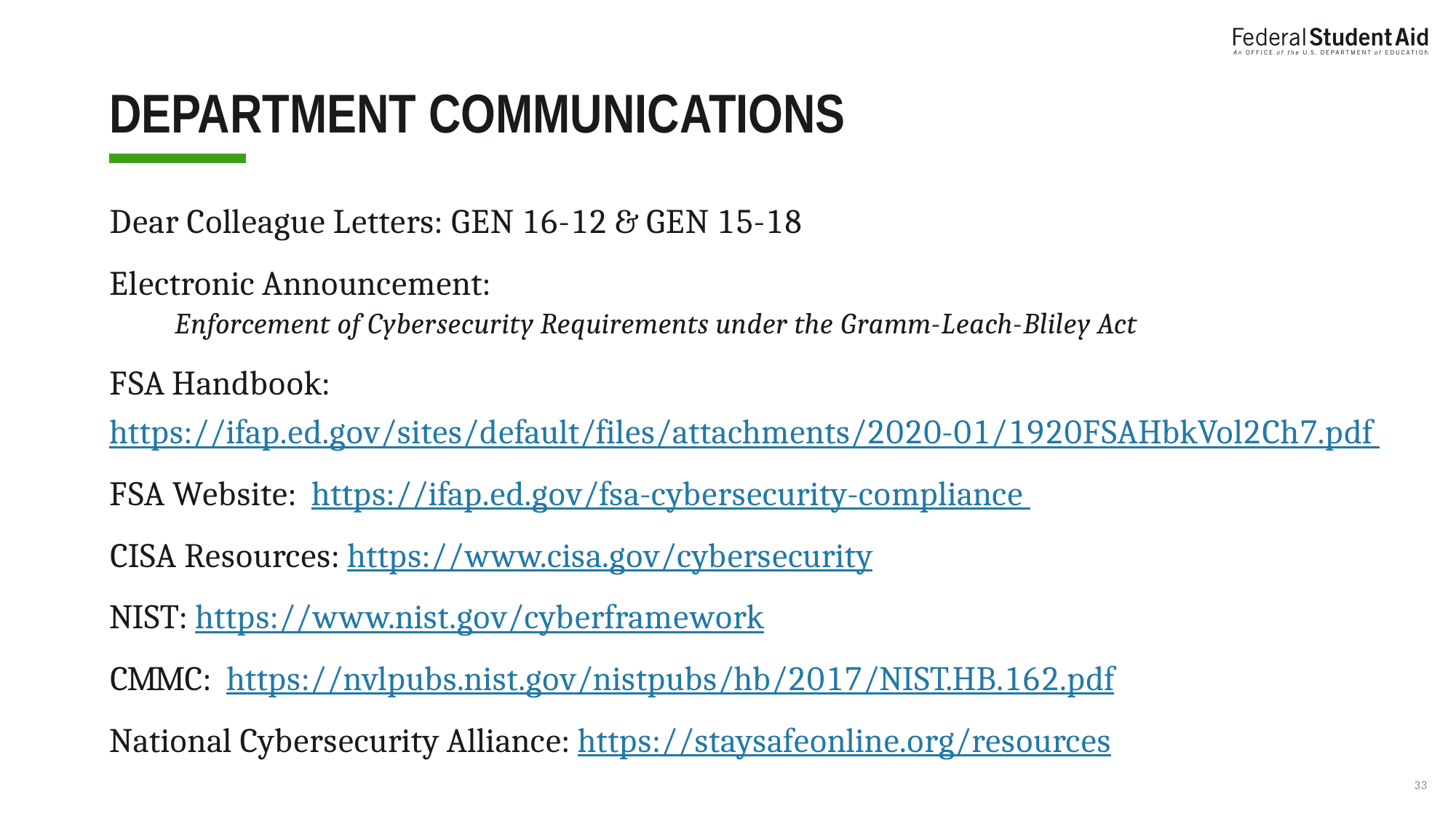

# Department communications
Dear Colleague Letters: GEN 16-12 & GEN 15-18
Electronic Announcement:
Enforcement of Cybersecurity Requirements under the Gramm-Leach-Bliley Act
FSA Handbook:  https://ifap.ed.gov/sites/default/files/attachments/2020-01/1920FSAHbkVol2Ch7.pdf
FSA Website:  https://ifap.ed.gov/fsa-cybersecurity-compliance
CISA Resources: https://www.cisa.gov/cybersecurity
NIST: https://www.nist.gov/cyberframework
CMMC:  https://nvlpubs.nist.gov/nistpubs/hb/2017/NIST.HB.162.pdf
National Cybersecurity Alliance: https://staysafeonline.org/resources

33